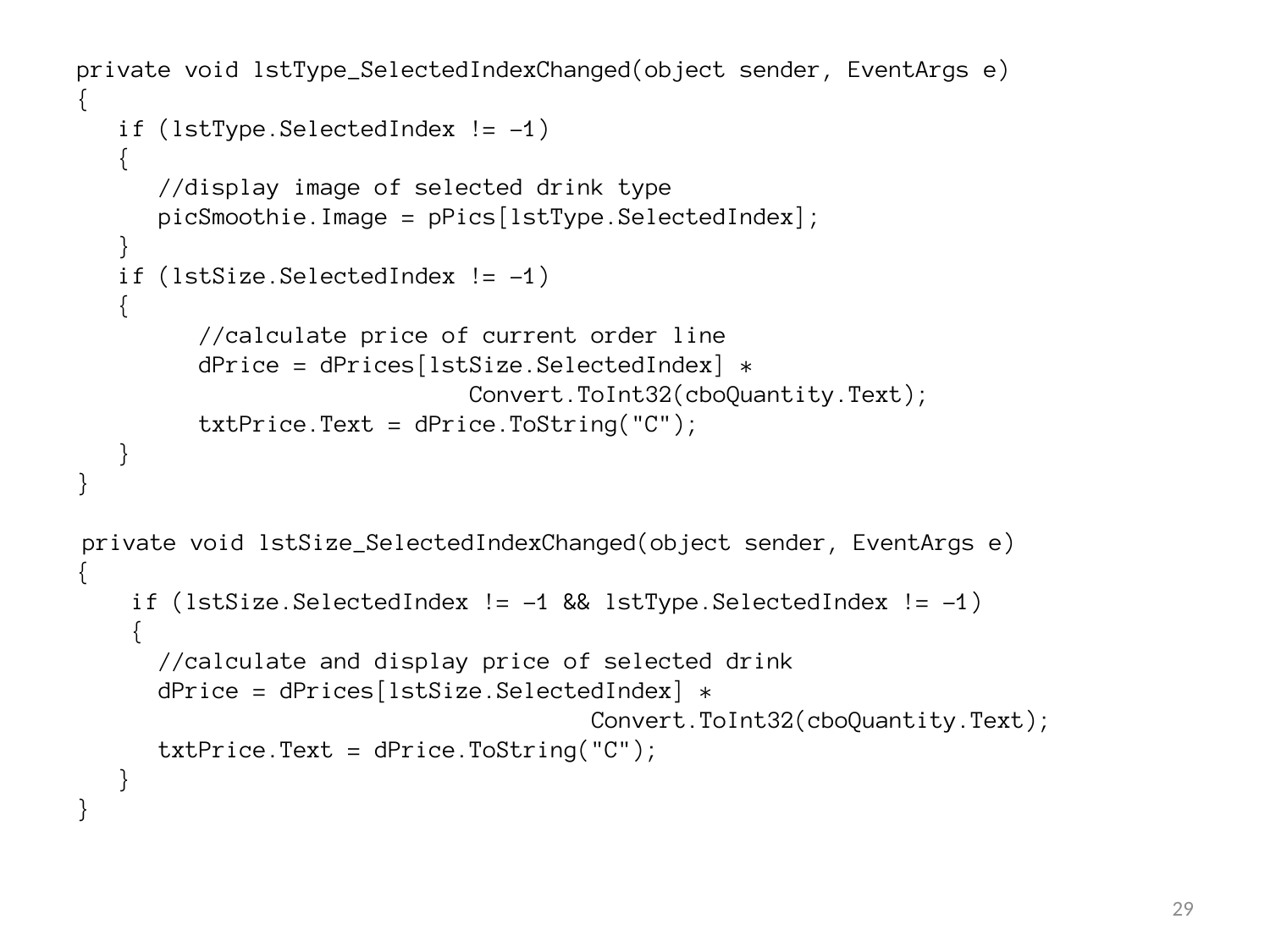

private void lstType_SelectedIndexChanged(object sender, EventArgs e)
{
   if (lstType.SelectedIndex != -1)
   {
      //display image of selected drink type
      picSmoothie.Image = pPics[lstType.SelectedIndex];
   }
   if (lstSize.SelectedIndex != -1)
   {
         //calculate price of current order line
         dPrice = dPrices[lstSize.SelectedIndex] *
                             Convert.ToInt32(cboQuantity.Text);
         txtPrice.Text = dPrice.ToString("C");
   }
}

 private void lstSize_SelectedIndexChanged(object sender, EventArgs e)
{
    if (lstSize.SelectedIndex != -1 && lstType.SelectedIndex != -1)
    {
      //calculate and display price of selected drink
      dPrice = dPrices[lstSize.SelectedIndex] *
                                      Convert.ToInt32(cboQuantity.Text);
      txtPrice.Text = dPrice.ToString("C");
   }
}

29